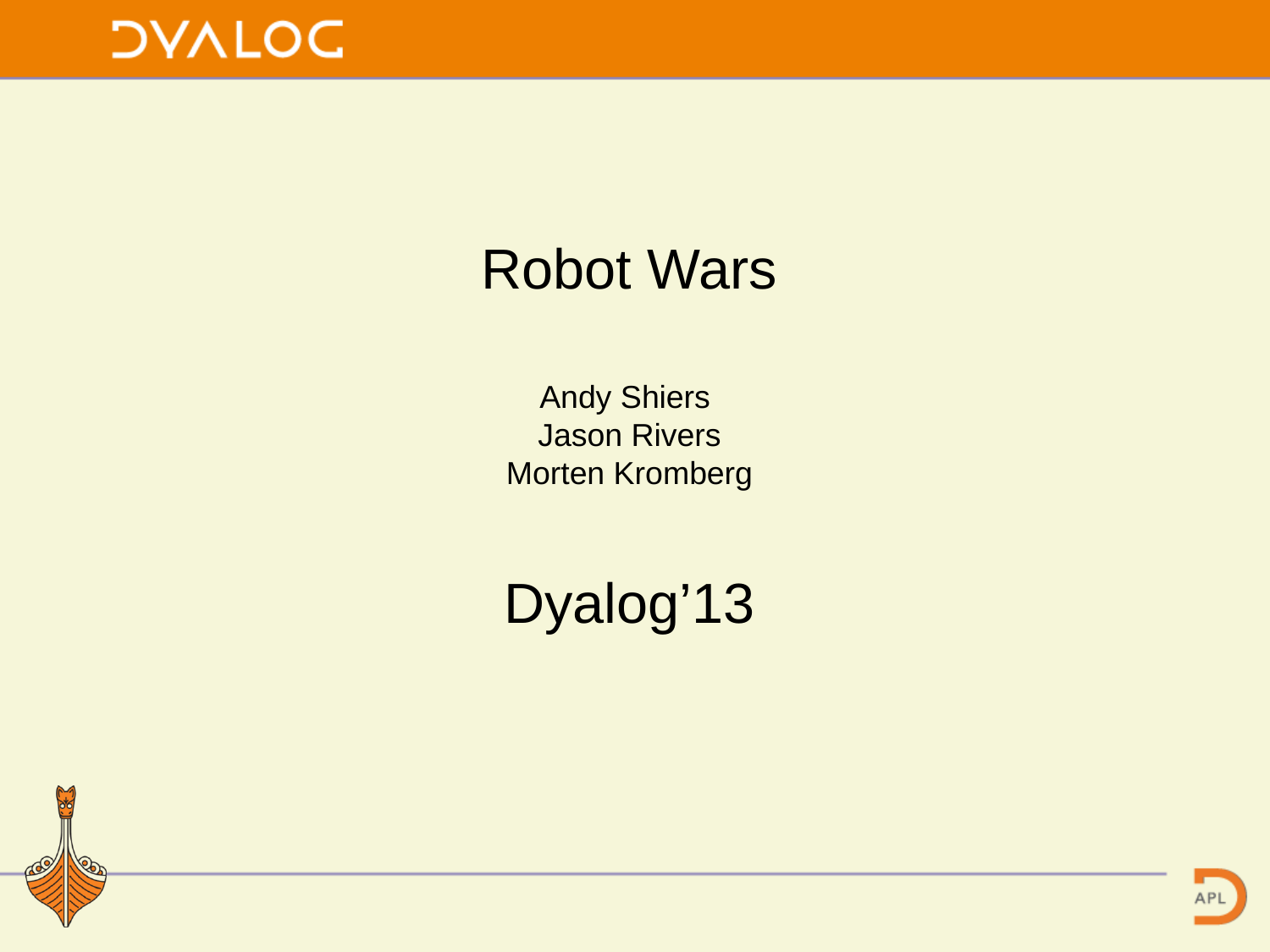

Robot Wars
Andy Shiers
Jason Rivers
Morten Kromberg
Dyalog’13